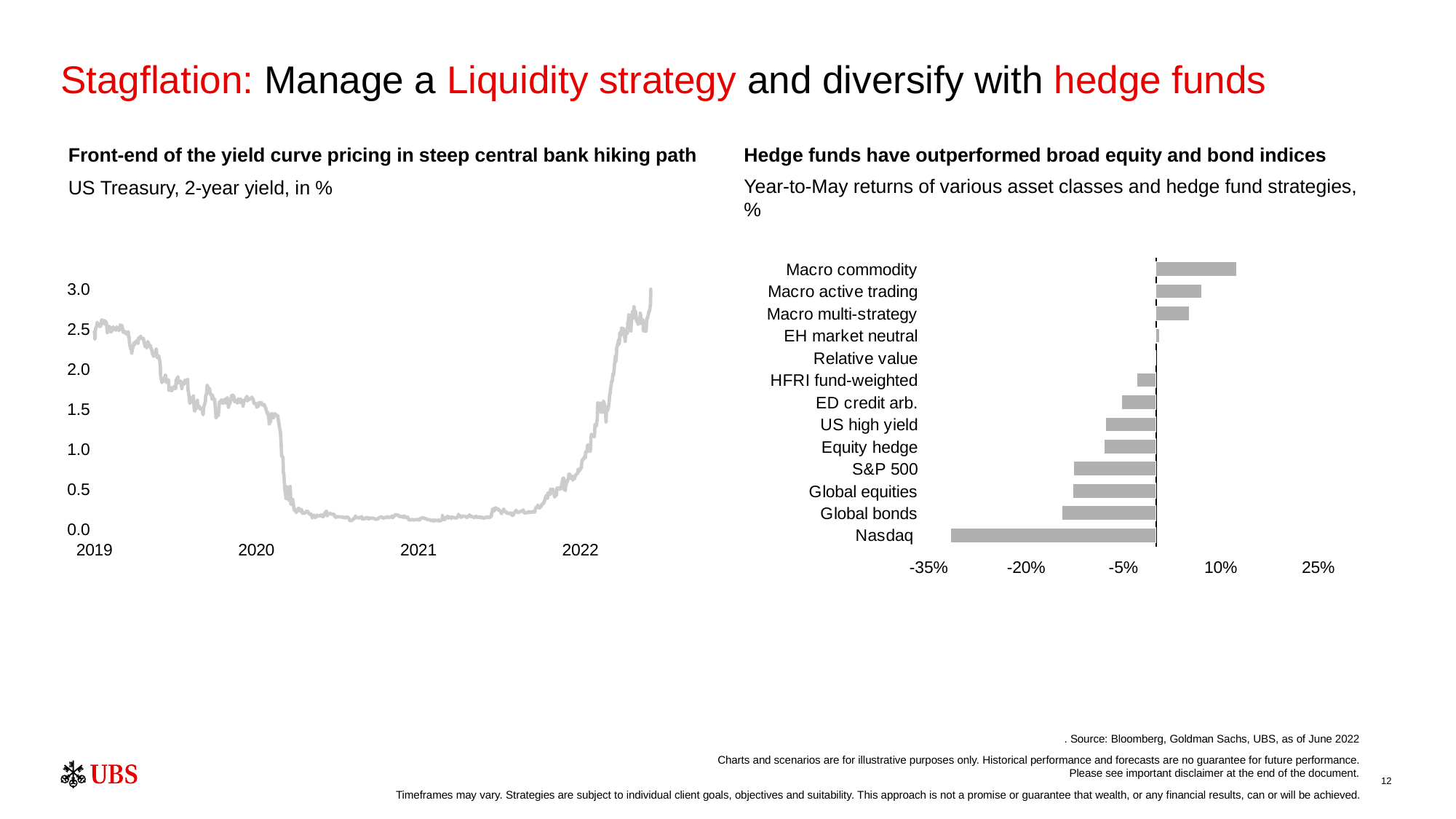

# Stagflation: Manage a Liquidity strategy and diversify with hedge funds
Front-end of the yield curve pricing in steep central bank hiking path
US Treasury, 2-year yield, in %
Hedge funds have outperformed broad equity and bond indices
Year-to-May returns of various asset classes and hedge fund strategies, %

### Chart

| Category |  |
|---|---|
| Macro commodity | 0.12473214905003838 |
| Macro active trading | 0.07054418243240113 |
| Macro multi-strategy | 0.052004362828335315 |
| EH market neutral | 0.00530351555426245 |
| Relative value | -0.0017585440469058966 |
| HFRI fund-weighted | -0.029 |
| ED credit arb. | -0.05306726797714567 |
| US high yield | -0.0775720646824467 |
| Equity hedge | -0.08022257571140468 |
| S&P 500 | -0.12757968097569772 |
| Global equities | -0.12834000823041658 |
| Global bonds | -0.145 |
| Nasdaq  | -0.317 |

### Chart

| Category |  |
|---|---|
| 43467 | 2.4676 |
| 43468 | 2.3786 |
| 43469 | 2.4937 |
| 43472 | 2.5406 |
| 43473 | 2.5855 |
| 43474 | 2.5529 |
| 43475 | 2.5755 |
| 43476 | 2.5408 |
| 43479 | 2.5347 |
| 43480 | 2.5347 |
| 43481 | 2.5409 |
| 43482 | 2.5637 |
| 43483 | 2.6139 |
| 43486 | 2.6139 |
| 43487 | 2.5869 |
| 43488 | 2.5829 |
| 43489 | 2.5642 |
| 43490 | 2.6063 |
| 43493 | 2.5897 |
| 43494 | 2.5726 |
| 43495 | 2.5081 |
| 43496 | 2.4576 |
| 43497 | 2.5019 |
| 43500 | 2.5364 |
| 43501 | 2.5222 |
| 43502 | 2.5243 |
| 43503 | 2.4795 |
| 43504 | 2.465 |
| 43507 | 2.4854 |
| 43508 | 2.5059 |
| 43509 | 2.5305 |
| 43510 | 2.4935 |
| 43511 | 2.5141 |
| 43514 | 2.5141 |
| 43515 | 2.4872 |
| 43516 | 2.4975 |
| 43517 | 2.5286 |
| 43518 | 2.4933 |
| 43521 | 2.5058 |
| 43522 | 2.4819 |
| 43523 | 2.498 |
| 43524 | 2.5141 |
| 43525 | 2.5526 |
| 43528 | 2.5405 |
| 43529 | 2.5446 |
| 43530 | 2.5161 |
| 43531 | 2.4734 |
| 43532 | 2.461 |
| 43535 | 2.4752 |
| 43536 | 2.4506 |
| 43537 | 2.4648 |
| 43538 | 2.4607 |
| 43539 | 2.4378 |
| 43542 | 2.4521 |
| 43543 | 2.4686 |
| 43544 | 2.3961 |
| 43545 | 2.4084 |
| 43546 | 2.3166 |
| 43549 | 2.2416 |
| 43550 | 2.2662 |
| 43551 | 2.2 |
| 43552 | 2.2359 |
| 43553 | 2.26 |
| 43556 | 2.3326 |
| 43557 | 2.3024 |
| 43558 | 2.3348 |
| 43559 | 2.3369 |
| 43560 | 2.3393 |
| 43563 | 2.3618 |
| 43564 | 2.3497 |
| 43565 | 2.3212 |
| 43566 | 2.354 |
| 43567 | 2.3914 |
| 43570 | 2.3916 |
| 43571 | 2.4124 |
| 43572 | 2.4002 |
| 43573 | 2.3802 |
| 43574 | 2.3802 |
| 43577 | 2.3866 |
| 43578 | 2.3639 |
| 43579 | 2.3178 |
| 43580 | 2.3319 |
| 43581 | 2.2821 |
| 43584 | 2.2922 |
| 43585 | 2.2661 |
| 43586 | 2.3044 |
| 43587 | 2.3448 |
| 43588 | 2.333 |
| 43591 | 2.2904 |
| 43592 | 2.2844 |
| 43593 | 2.2966 |
| 43594 | 2.258 |
| 43595 | 2.2661 |
| 43598 | 2.1884 |
| 43599 | 2.1965 |
| 43600 | 2.1596 |
| 43601 | 2.1922 |
| 43602 | 2.1981 |
| 43605 | 2.2208 |
| 43606 | 2.2538 |
| 43607 | 2.2227 |
| 43608 | 2.146 |
| 43609 | 2.1641 |
| 43612 | 2.1641 |
| 43613 | 2.1244 |
| 43614 | 2.109 |
| 43615 | 2.0609 |
| 43616 | 1.9221 |
| 43619 | 1.8317 |
| 43620 | 1.8834 |
| 43621 | 1.8569 |
| 43622 | 1.8787 |
| 43623 | 1.8494 |
| 43626 | 1.9036 |
| 43627 | 1.9297 |
| 43628 | 1.8786 |
| 43629 | 1.8357 |
| 43630 | 1.8405 |
| 43633 | 1.8687 |
| 43634 | 1.8643 |
| 43635 | 1.7351 |
| 43636 | 1.7775 |
| 43637 | 1.7678 |
| 43640 | 1.7324 |
| 43641 | 1.7318 |
| 43642 | 1.7689 |
| 43643 | 1.7449 |
| 43644 | 1.7549 |
| 43647 | 1.7872 |
| 43648 | 1.7613 |
| 43649 | 1.7596 |
| 43650 | 1.7596 |
| 43651 | 1.8593 |
| 43654 | 1.89 |
| 43655 | 1.9066 |
| 43656 | 1.8277 |
| 43657 | 1.8625 |
| 43658 | 1.8471 |
| 43661 | 1.829 |
| 43662 | 1.8498 |
| 43663 | 1.8111 |
| 43664 | 1.7559 |
| 43665 | 1.8183 |
| 43668 | 1.8123 |
| 43669 | 1.8374 |
| 43670 | 1.8179 |
| 43671 | 1.8639 |
| 43672 | 1.8519 |
| 43675 | 1.8579 |
| 43676 | 1.8459 |
| 43677 | 1.8721 |
| 43678 | 1.734 |
| 43679 | 1.7118 |
| 43682 | 1.5733 |
| 43683 | 1.583 |
| 43684 | 1.6069 |
| 43685 | 1.6188 |
| 43686 | 1.6466 |
| 43689 | 1.5837 |
| 43690 | 1.6666 |
| 43691 | 1.5771 |
| 43692 | 1.4957 |
| 43693 | 1.4763 |
| 43696 | 1.5453 |
| 43697 | 1.5123 |
| 43698 | 1.5733 |
| 43699 | 1.6121 |
| 43700 | 1.5332 |
| 43703 | 1.5391 |
| 43704 | 1.5223 |
| 43705 | 1.5 |
| 43706 | 1.52 |
| 43707 | 1.504 |
| 43710 | 1.504 |
| 43711 | 1.452 |
| 43712 | 1.4319 |
| 43713 | 1.526 |
| 43714 | 1.5402 |
| 43717 | 1.5928 |
| 43718 | 1.676 |
| 43719 | 1.6742 |
| 43720 | 1.7192 |
| 43721 | 1.7999 |
| 43724 | 1.7593 |
| 43725 | 1.7248 |
| 43726 | 1.7621 |
| 43727 | 1.7378 |
| 43728 | 1.683 |
| 43731 | 1.6812 |
| 43732 | 1.6256 |
| 43733 | 1.6795 |
| 43734 | 1.6555 |
| 43735 | 1.6315 |
| 43738 | 1.6217 |
| 43739 | 1.5459 |
| 43740 | 1.478 |
| 43741 | 1.3901 |
| 43742 | 1.4036 |
| 43745 | 1.4617 |
| 43746 | 1.4194 |
| 43747 | 1.4657 |
| 43748 | 1.5424 |
| 43749 | 1.5914 |
| 43752 | 1.5914 |
| 43753 | 1.618 |
| 43754 | 1.5835 |
| 43755 | 1.5999 |
| 43756 | 1.5736 |
| 43759 | 1.621 |
| 43760 | 1.5944 |
| 43761 | 1.5817 |
| 43762 | 1.5777 |
| 43763 | 1.6176 |
| 43766 | 1.6435 |
| 43767 | 1.6415 |
| 43768 | 1.5976 |
| 43769 | 1.5239 |
| 43770 | 1.552 |
| 43773 | 1.5822 |
| 43774 | 1.6245 |
| 43775 | 1.6086 |
| 43776 | 1.6672 |
| 43777 | 1.6742 |
| 43780 | 1.6742 |
| 43781 | 1.6623 |
| 43782 | 1.636 |
| 43783 | 1.5914 |
| 43784 | 1.6101 |
| 43787 | 1.598 |
| 43788 | 1.5961 |
| 43789 | 1.5757 |
| 43790 | 1.6046 |
| 43791 | 1.6277 |
| 43794 | 1.6134 |
| 43795 | 1.5819 |
| 43796 | 1.6259 |
| 43797 | 1.6259 |
| 43798 | 1.6119 |
| 43801 | 1.6 |
| 43802 | 1.538 |
| 43803 | 1.5721 |
| 43804 | 1.5923 |
| 43805 | 1.6149 |
| 43808 | 1.613 |
| 43809 | 1.6517 |
| 43810 | 1.6133 |
| 43811 | 1.6582 |
| 43812 | 1.6037 |
| 43815 | 1.6263 |
| 43816 | 1.6224 |
| 43817 | 1.6287 |
| 43818 | 1.6268 |
| 43819 | 1.6294 |
| 43822 | 1.6523 |
| 43823 | 1.621 |
| 43824 | 1.621 |
| 43825 | 1.631 |
| 43826 | 1.5812 |
| 43829 | 1.5653 |
| 43830 | 1.5691 |
| 43831 | 1.5691 |
| 43832 | 1.569 |
| 43833 | 1.5246 |
| 43836 | 1.5445 |
| 43837 | 1.5404 |
| 43838 | 1.5806 |
| 43839 | 1.5785 |
| 43840 | 1.5702 |
| 43843 | 1.5843 |
| 43844 | 1.57 |
| 43845 | 1.5536 |
| 43846 | 1.5657 |
| 43847 | 1.5592 |
| 43850 | 1.5592 |
| 43851 | 1.5304 |
| 43852 | 1.5283 |
| 43853 | 1.5137 |
| 43854 | 1.4947 |
| 43857 | 1.4409 |
| 43858 | 1.4625 |
| 43859 | 1.4128 |
| 43860 | 1.4128 |
| 43861 | 1.3132 |
| 43864 | 1.353 |
| 43865 | 1.409 |
| 43866 | 1.4431 |
| 43867 | 1.4452 |
| 43868 | 1.4011 |
| 43871 | 1.3931 |
| 43872 | 1.4234 |
| 43873 | 1.4437 |
| 43874 | 1.4438 |
| 43875 | 1.4279 |
| 43878 | 1.4279 |
| 43879 | 1.4116 |
| 43880 | 1.4219 |
| 43881 | 1.3892 |
| 43882 | 1.3543 |
| 43885 | 1.2476 |
| 43886 | 1.2248 |
| 43887 | 1.1647 |
| 43888 | 1.0615 |
| 43889 | 0.913 |
| 43892 | 0.9029 |
| 43893 | 0.6991 |
| 43894 | 0.6926 |
| 43895 | 0.5973 |
| 43896 | 0.5062 |
| 43899 | 0.381 |
| 43900 | 0.5342 |
| 43901 | 0.5195 |
| 43902 | 0.481 |
| 43903 | 0.4903 |
| 43906 | 0.3599 |
| 43907 | 0.4925 |
| 43908 | 0.5337 |
| 43909 | 0.4507 |
| 43910 | 0.3134 |
| 43913 | 0.3123 |
| 43914 | 0.3715 |
| 43915 | 0.3299 |
| 43916 | 0.2927 |
| 43917 | 0.2418 |
| 43920 | 0.2281 |
| 43921 | 0.2455 |
| 43922 | 0.2061 |
| 43923 | 0.2255 |
| 43924 | 0.2289 |
| 43927 | 0.2622 |
| 43928 | 0.2601 |
| 43929 | 0.252 |
| 43930 | 0.2254 |
| 43931 | 0.2254 |
| 43934 | 0.2452 |
| 43935 | 0.219 |
| 43936 | 0.1969 |
| 43937 | 0.2066 |
| 43938 | 0.2019 |
| 43941 | 0.2016 |
| 43942 | 0.2034 |
| 43943 | 0.2133 |
| 43944 | 0.2191 |
| 43945 | 0.2245 |
| 43948 | 0.2223 |
| 43949 | 0.2112 |
| 43950 | 0.2014 |
| 43951 | 0.1956 |
| 43952 | 0.19 |
| 43955 | 0.1822 |
| 43956 | 0.1882 |
| 43957 | 0.1784 |
| 43958 | 0.1388 |
| 43959 | 0.1568 |
| 43962 | 0.1747 |
| 43963 | 0.1589 |
| 43964 | 0.1589 |
| 43965 | 0.147 |
| 43966 | 0.1451 |
| 43969 | 0.1772 |
| 43970 | 0.1652 |
| 43971 | 0.1633 |
| 43972 | 0.1653 |
| 43973 | 0.1676 |
| 43976 | 0.1676 |
| 43977 | 0.1717 |
| 43978 | 0.1799 |
| 43979 | 0.1701 |
| 43980 | 0.1603 |
| 43983 | 0.1564 |
| 43984 | 0.1623 |
| 43985 | 0.19 |
| 43986 | 0.194 |
| 43987 | 0.2062 |
| 43990 | 0.2261 |
| 43991 | 0.2024 |
| 43992 | 0.1667 |
| 43993 | 0.1967 |
| 43994 | 0.193 |
| 43997 | 0.189 |
| 43998 | 0.1992 |
| 43999 | 0.1952 |
| 44000 | 0.1933 |
| 44001 | 0.1855 |
| 44004 | 0.1917 |
| 44005 | 0.1857 |
| 44006 | 0.1876 |
| 44007 | 0.1857 |
| 44008 | 0.1661 |
| 44011 | 0.1485 |
| 44012 | 0.1485 |
| 44013 | 0.1603 |
| 44014 | 0.1526 |
| 44015 | 0.1526 |
| 44018 | 0.1566 |
| 44019 | 0.1567 |
| 44020 | 0.1587 |
| 44021 | 0.1508 |
| 44022 | 0.1529 |
| 44025 | 0.1509 |
| 44026 | 0.157 |
| 44027 | 0.155 |
| 44028 | 0.145 |
| 44029 | 0.1451 |
| 44032 | 0.1472 |
| 44033 | 0.1411 |
| 44034 | 0.1492 |
| 44035 | 0.1513 |
| 44036 | 0.1473 |
| 44039 | 0.1514 |
| 44040 | 0.1387 |
| 44041 | 0.1309 |
| 44042 | 0.1172 |
| 44043 | 0.1054 |
| 44046 | 0.1093 |
| 44047 | 0.1073 |
| 44048 | 0.1171 |
| 44049 | 0.1151 |
| 44050 | 0.129 |
| 44053 | 0.131 |
| 44054 | 0.1489 |
| 44055 | 0.1609 |
| 44056 | 0.1629 |
| 44057 | 0.145 |
| 44060 | 0.1511 |
| 44061 | 0.1431 |
| 44062 | 0.1391 |
| 44063 | 0.1411 |
| 44064 | 0.1432 |
| 44067 | 0.1513 |
| 44068 | 0.1493 |
| 44069 | 0.1504 |
| 44070 | 0.1583 |
| 44071 | 0.127 |
| 44074 | 0.1309 |
| 44075 | 0.1309 |
| 44076 | 0.1329 |
| 44077 | 0.127 |
| 44078 | 0.1428 |
| 44081 | 0.1428 |
| 44082 | 0.1408 |
| 44083 | 0.1468 |
| 44084 | 0.1389 |
| 44085 | 0.127 |
| 44088 | 0.137 |
| 44089 | 0.139 |
| 44090 | 0.137 |
| 44091 | 0.135 |
| 44092 | 0.1391 |
| 44095 | 0.1371 |
| 44096 | 0.1351 |
| 44097 | 0.1387 |
| 44098 | 0.1328 |
| 44099 | 0.1289 |
| 44102 | 0.125 |
| 44103 | 0.123 |
| 44104 | 0.127 |
| 44105 | 0.127 |
| 44106 | 0.1289 |
| 44109 | 0.1447 |
| 44110 | 0.1467 |
| 44111 | 0.1507 |
| 44112 | 0.1508 |
| 44113 | 0.1529 |
| 44116 | 0.1529 |
| 44117 | 0.139 |
| 44118 | 0.139 |
| 44119 | 0.139 |
| 44120 | 0.1431 |
| 44123 | 0.1451 |
| 44124 | 0.1431 |
| 44125 | 0.1472 |
| 44126 | 0.1533 |
| 44127 | 0.1554 |
| 44130 | 0.1494 |
| 44131 | 0.1453 |
| 44132 | 0.1466 |
| 44133 | 0.1466 |
| 44134 | 0.1525 |
| 44137 | 0.1545 |
| 44138 | 0.1663 |
| 44139 | 0.1447 |
| 44140 | 0.1447 |
| 44141 | 0.1527 |
| 44144 | 0.1706 |
| 44145 | 0.1807 |
| 44146 | 0.1807 |
| 44147 | 0.1768 |
| 44148 | 0.179 |
| 44151 | 0.1771 |
| 44152 | 0.1692 |
| 44153 | 0.1732 |
| 44154 | 0.1612 |
| 44155 | 0.1573 |
| 44158 | 0.1594 |
| 44159 | 0.1602 |
| 44160 | 0.1583 |
| 44161 | 0.1583 |
| 44162 | 0.1524 |
| 44165 | 0.1485 |
| 44166 | 0.1662 |
| 44167 | 0.1584 |
| 44168 | 0.1486 |
| 44169 | 0.1507 |
| 44172 | 0.1408 |
| 44173 | 0.1508 |
| 44174 | 0.1488 |
| 44175 | 0.1369 |
| 44176 | 0.115 |
| 44179 | 0.115 |
| 44180 | 0.113 |
| 44181 | 0.115 |
| 44182 | 0.121 |
| 44183 | 0.121 |
| 44186 | 0.121 |
| 44187 | 0.1129 |
| 44188 | 0.1169 |
| 44189 | 0.1189 |
| 44190 | 0.1189 |
| 44193 | 0.1189 |
| 44194 | 0.125 |
| 44195 | 0.1211 |
| 44196 | 0.1211 |
| 44197 | 0.1211 |
| 44200 | 0.1132 |
| 44201 | 0.1211 |
| 44202 | 0.1369 |
| 44203 | 0.1369 |
| 44204 | 0.1329 |
| 44207 | 0.1449 |
| 44208 | 0.1449 |
| 44209 | 0.143 |
| 44210 | 0.139 |
| 44211 | 0.133 |
| 44214 | 0.133 |
| 44215 | 0.131 |
| 44216 | 0.127 |
| 44217 | 0.1189 |
| 44218 | 0.1209 |
| 44221 | 0.1149 |
| 44222 | 0.1211 |
| 44223 | 0.1191 |
| 44224 | 0.1172 |
| 44225 | 0.1093 |
| 44228 | 0.1073 |
| 44229 | 0.1132 |
| 44230 | 0.1171 |
| 44231 | 0.1112 |
| 44232 | 0.1013 |
| 44235 | 0.1111 |
| 44236 | 0.1151 |
| 44237 | 0.1071 |
| 44238 | 0.1091 |
| 44239 | 0.109 |
| 44242 | 0.109 |
| 44243 | 0.119 |
| 44244 | 0.1029 |
| 44245 | 0.1049 |
| 44246 | 0.1048 |
| 44249 | 0.1109 |
| 44250 | 0.1108 |
| 44251 | 0.123 |
| 44252 | 0.172 |
| 44253 | 0.127 |
| 44256 | 0.1191 |
| 44257 | 0.1211 |
| 44258 | 0.1407 |
| 44259 | 0.1447 |
| 44260 | 0.1369 |
| 44263 | 0.1626 |
| 44264 | 0.1607 |
| 44265 | 0.1528 |
| 44266 | 0.1389 |
| 44267 | 0.147 |
| 44270 | 0.151 |
| 44271 | 0.149 |
| 44272 | 0.133 |
| 44273 | 0.1531 |
| 44274 | 0.1492 |
| 44277 | 0.1472 |
| 44278 | 0.1452 |
| 44279 | 0.1465 |
| 44280 | 0.1367 |
| 44281 | 0.1387 |
| 44284 | 0.1407 |
| 44285 | 0.1465 |
| 44286 | 0.1603 |
| 44287 | 0.1585 |
| 44288 | 0.1862 |
| 44291 | 0.1664 |
| 44292 | 0.1566 |
| 44293 | 0.1527 |
| 44294 | 0.1488 |
| 44295 | 0.1548 |
| 44298 | 0.1668 |
| 44299 | 0.1589 |
| 44300 | 0.161 |
| 44301 | 0.159 |
| 44302 | 0.1612 |
| 44305 | 0.1572 |
| 44306 | 0.1492 |
| 44307 | 0.1472 |
| 44308 | 0.1472 |
| 44309 | 0.1575 |
| 44312 | 0.1677 |
| 44313 | 0.1798 |
| 44314 | 0.1641 |
| 44315 | 0.1622 |
| 44316 | 0.1584 |
| 44319 | 0.1585 |
| 44320 | 0.1585 |
| 44321 | 0.1506 |
| 44322 | 0.1527 |
| 44323 | 0.1448 |
| 44326 | 0.1528 |
| 44327 | 0.1588 |
| 44328 | 0.1629 |
| 44329 | 0.1529 |
| 44330 | 0.147 |
| 44333 | 0.1531 |
| 44334 | 0.1491 |
| 44335 | 0.1552 |
| 44336 | 0.1451 |
| 44337 | 0.1533 |
| 44340 | 0.1493 |
| 44341 | 0.1412 |
| 44342 | 0.1485 |
| 44343 | 0.1446 |
| 44344 | 0.1407 |
| 44347 | 0.1407 |
| 44348 | 0.1466 |
| 44349 | 0.1446 |
| 44350 | 0.1545 |
| 44351 | 0.1448 |
| 44354 | 0.1547 |
| 44355 | 0.1508 |
| 44356 | 0.1548 |
| 44357 | 0.1429 |
| 44358 | 0.1469 |
| 44361 | 0.157 |
| 44362 | 0.163 |
| 44363 | 0.2052 |
| 44364 | 0.2093 |
| 44365 | 0.2541 |
| 44368 | 0.2543 |
| 44369 | 0.2281 |
| 44370 | 0.2622 |
| 44371 | 0.2681 |
| 44372 | 0.2661 |
| 44375 | 0.2543 |
| 44376 | 0.2504 |
| 44377 | 0.2486 |
| 44378 | 0.2527 |
| 44379 | 0.2336 |
| 44382 | 0.2336 |
| 44383 | 0.2179 |
| 44384 | 0.2141 |
| 44385 | 0.1944 |
| 44386 | 0.2126 |
| 44389 | 0.2267 |
| 44390 | 0.2528 |
| 44391 | 0.223 |
| 44392 | 0.2231 |
| 44393 | 0.2215 |
| 44396 | 0.2156 |
| 44397 | 0.1996 |
| 44398 | 0.2078 |
| 44399 | 0.1998 |
| 44400 | 0.1981 |
| 44403 | 0.1941 |
| 44404 | 0.2035 |
| 44405 | 0.2016 |
| 44406 | 0.2035 |
| 44407 | 0.1839 |
| 44410 | 0.1722 |
| 44411 | 0.1703 |
| 44412 | 0.1802 |
| 44413 | 0.198 |
| 44414 | 0.2083 |
| 44417 | 0.2203 |
| 44418 | 0.2383 |
| 44419 | 0.2186 |
| 44420 | 0.2227 |
| 44421 | 0.2071 |
| 44424 | 0.2092 |
| 44425 | 0.2133 |
| 44426 | 0.2155 |
| 44427 | 0.2196 |
| 44428 | 0.2241 |
| 44431 | 0.2242 |
| 44432 | 0.2223 |
| 44433 | 0.2386 |
| 44434 | 0.2406 |
| 44435 | 0.2151 |
| 44438 | 0.2014 |
| 44439 | 0.2093 |
| 44440 | 0.2094 |
| 44441 | 0.2056 |
| 44442 | 0.2061 |
| 44445 | 0.2061 |
| 44446 | 0.2201 |
| 44447 | 0.2162 |
| 44448 | 0.2124 |
| 44449 | 0.2127 |
| 44452 | 0.2129 |
| 44453 | 0.207 |
| 44454 | 0.2111 |
| 44455 | 0.2193 |
| 44456 | 0.2217 |
| 44459 | 0.2158 |
| 44460 | 0.2139 |
| 44461 | 0.2363 |
| 44462 | 0.2608 |
| 44463 | 0.2695 |
| 44466 | 0.2779 |
| 44467 | 0.301 |
| 44468 | 0.2892 |
| 44469 | 0.2755 |
| 44470 | 0.2638 |
| 44473 | 0.2776 |
| 44474 | 0.2836 |
| 44475 | 0.2935 |
| 44476 | 0.3055 |
| 44477 | 0.3178 |
| 44480 | 0.3178 |
| 44481 | 0.3379 |
| 44482 | 0.358 |
| 44483 | 0.3602 |
| 44484 | 0.3949 |
| 44487 | 0.4254 |
| 44488 | 0.3953 |
| 44489 | 0.3854 |
| 44490 | 0.4545 |
| 44491 | 0.4534 |
| 44494 | 0.4353 |
| 44495 | 0.4396 |
| 44496 | 0.5029 |
| 44497 | 0.4891 |
| 44498 | 0.497 |
| 44501 | 0.4992 |
| 44502 | 0.4499 |
| 44503 | 0.4659 |
| 44504 | 0.4244 |
| 44505 | 0.4008 |
| 44508 | 0.4426 |
| 44509 | 0.4208 |
| 44510 | 0.5129 |
| 44511 | 0.5129 |
| 44512 | 0.5115 |
| 44515 | 0.5157 |
| 44516 | 0.5179 |
| 44517 | 0.4979 |
| 44518 | 0.5021 |
| 44519 | 0.5067 |
| 44522 | 0.5842 |
| 44523 | 0.6142 |
| 44524 | 0.6398 |
| 44525 | 0.6398 |
| 44526 | 0.498 |
| 44529 | 0.4843 |
| 44530 | 0.565 |
| 44531 | 0.5513 |
| 44532 | 0.6126 |
| 44533 | 0.5873 |
| 44536 | 0.6312 |
| 44537 | 0.6892 |
| 44538 | 0.6815 |
| 44539 | 0.6877 |
| 44540 | 0.6543 |
| 44543 | 0.6324 |
| 44544 | 0.6568 |
| 44545 | 0.6631 |
| 44546 | 0.6128 |
| 44547 | 0.6376 |
| 44550 | 0.6317 |
| 44551 | 0.6665 |
| 44552 | 0.6606 |
| 44553 | 0.6881 |
| 44554 | 0.6881 |
| 44557 | 0.6987 |
| 44558 | 0.75 |
| 44559 | 0.7461 |
| 44560 | 0.7244 |
| 44561 | 0.7322 |
| 44564 | 0.7678 |
| 44565 | 0.7599 |
| 44566 | 0.8256 |
| 44567 | 0.8656 |
| 44568 | 0.8621 |
| 44571 | 0.8944 |
| 44572 | 0.8825 |
| 44573 | 0.9189 |
| 44574 | 0.8929 |
| 44575 | 0.9668 |
| 44578 | 0.9668 |
| 44579 | 1.0425 |
| 44580 | 1.0572 |
| 44581 | 1.0249 |
| 44582 | 1.0014 |
| 44585 | 0.971 |
| 44586 | 1.0174 |
| 44587 | 1.1504 |
| 44588 | 1.1882 |
| 44589 | 1.1623 |
| 44592 | 1.1787 |
| 44593 | 1.1651 |
| 44594 | 1.1535 |
| 44595 | 1.1959 |
| 44596 | 1.3099 |
| 44599 | 1.2903 |
| 44600 | 1.3414 |
| 44601 | 1.3644 |
| 44602 | 1.5786 |
| 44603 | 1.4997 |
| 44606 | 1.5744 |
| 44607 | 1.5774 |
| 44608 | 1.5208 |
| 44609 | 1.4662 |
| 44610 | 1.4654 |
| 44613 | 1.4654 |
| 44614 | 1.5491 |
| 44615 | 1.6016 |
| 44616 | 1.5797 |
| 44617 | 1.5697 |
| 44620 | 1.4323 |
| 44621 | 1.3407 |
| 44622 | 1.512 |
| 44623 | 1.53 |
| 44624 | 1.4759 |
| 44627 | 1.5503 |
| 44628 | 1.5987 |
| 44629 | 1.6798 |
| 44630 | 1.6963 |
| 44631 | 1.748 |
| 44634 | 1.8609 |
| 44635 | 1.8491 |
| 44636 | 1.9379 |
| 44637 | 1.9138 |
| 44638 | 1.9362 |
| 44641 | 2.1153 |
| 44642 | 2.1641 |
| 44643 | 2.0961 |
| 44644 | 2.1387 |
| 44645 | 2.2696 |
| 44648 | 2.3277 |
| 44649 | 2.3646 |
| 44650 | 2.3063 |
| 44651 | 2.3345 |
| 44652 | 2.4564 |
| 44655 | 2.4221 |
| 44656 | 2.5139 |
| 44657 | 2.4714 |
| 44658 | 2.4595 |
| 44659 | 2.5115 |
| 44662 | 2.4975 |
| 44663 | 2.4054 |
| 44664 | 2.3481 |
| 44665 | 2.4539 |
| 44666 | 2.4539 |
| 44669 | 2.448 |
| 44670 | 2.5915 |
| 44671 | 2.5753 |
| 44672 | 2.6822 |
| 44673 | 2.6672 |
| 44676 | 2.6257 |
| 44677 | 2.4773 |
| 44678 | 2.591 |
| 44679 | 2.6173 |
| 44680 | 2.7146 |
| 44683 | 2.7312 |
| 44684 | 2.7824 |
| 44685 | 2.6421 |
| 44686 | 2.7034 |
| 44687 | 2.7308 |
| 44690 | 2.5938 |
| 44691 | 2.6124 |
| 44692 | 2.6371 |
| 44693 | 2.5592 |
| 44694 | 2.578 |
| 44697 | 2.5698 |
| 44698 | 2.7003 |
| 44699 | 2.6694 |
| 44700 | 2.6073 |
| 44701 | 2.5807 |
| 44704 | 2.6204 |
| 44705 | 2.4787 |
| 44706 | 2.4919 |
| 44707 | 2.4758 |
| 44708 | 2.4758 |
| 44711 | 2.4758 |
| 44712 | 2.5565 |
| 44713 | 2.6416 |
| 44714 | 2.6296 |
| 44715 | 2.6525 |
| 44718 | 2.7262 |
| 44719 | 2.7265 |
| 44720 | 2.7739 |
| 44721 | 2.8113 |
| 44722 | 3.0632 |
| 44725 | 3.3541 |
| 44726 | 3.4267 |
| 44727 | 3.1908 |
| 44728 | 3.0933 |
| 44729 | 3.1785 |
| 44732 | 3.1785 |
|  | None |
|  | None |
|  | None |
|  | None |
|  | None |
|  | None |
|  | None |
|  | None |
|  | None |
|  | None |
|  | None |
|  | None |
|  | None |
|  | None |
|  | None |
|  | None |
|  | None |
|  | None |
|  | None |
|  | None |
|  | None |
|  | None |
|  | None |
|  | None |
|  | None |
|  | None |
|  | None |
|  | None |
|  | None |
|  | None |
|  | None |
|  | None |
|  | None |
|  | None |
|  | None |
|  | None |
|  | None |
|  | None |
|  | None |
|  | None |
|  | None |
|  | None |
. Source: Bloomberg, Goldman Sachs, UBS, as of June 2022
Charts and scenarios are for illustrative purposes only. Historical performance and forecasts are no guarantee for future performance.
Please see important disclaimer at the end of the document.
Timeframes may vary. Strategies are subject to individual client goals, objectives and suitability. This approach is not a promise or guarantee that wealth, or any financial results, can or will be achieved.